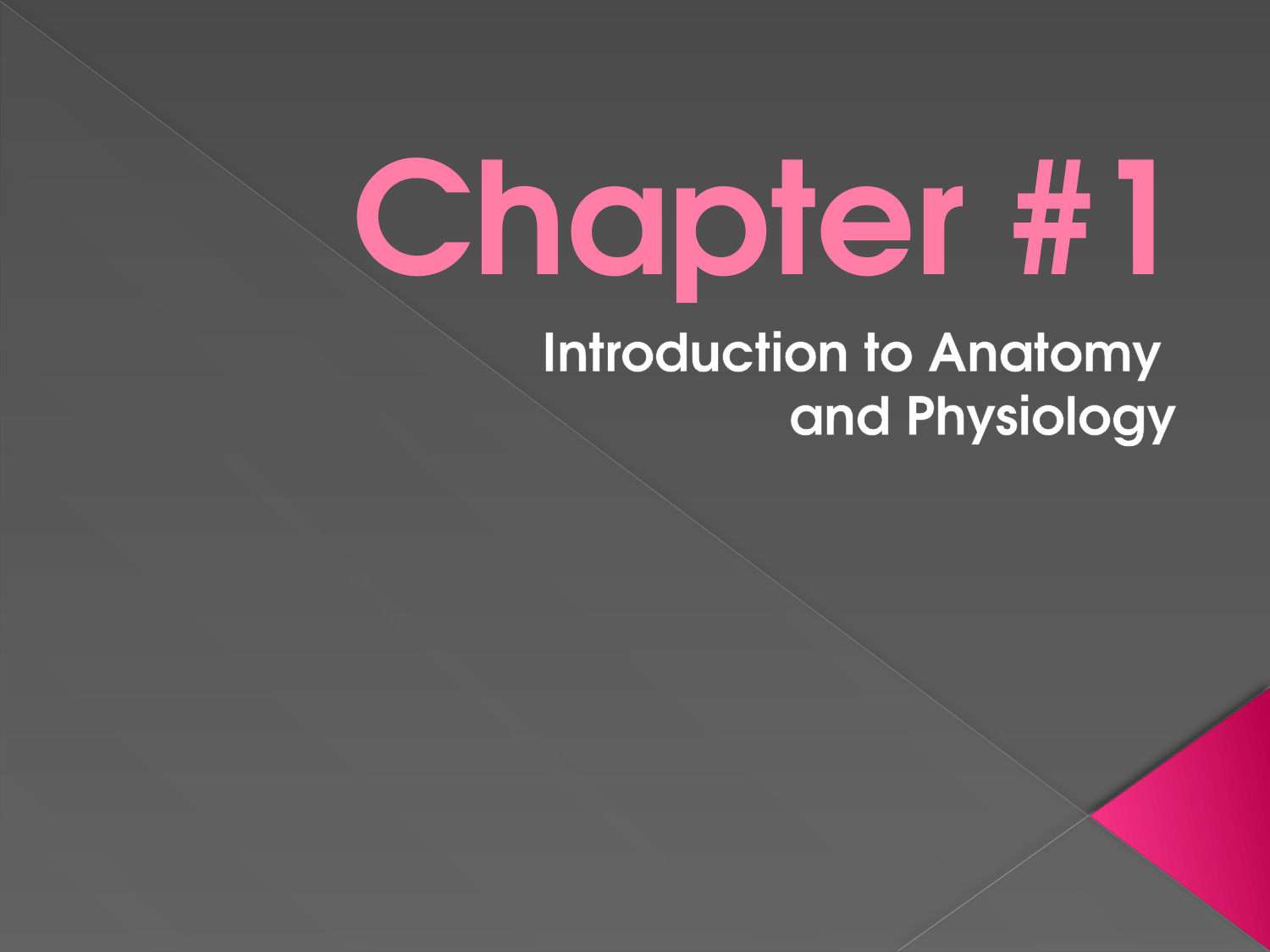

# Chapter #1
Introduction to Anatomy
and Physiology